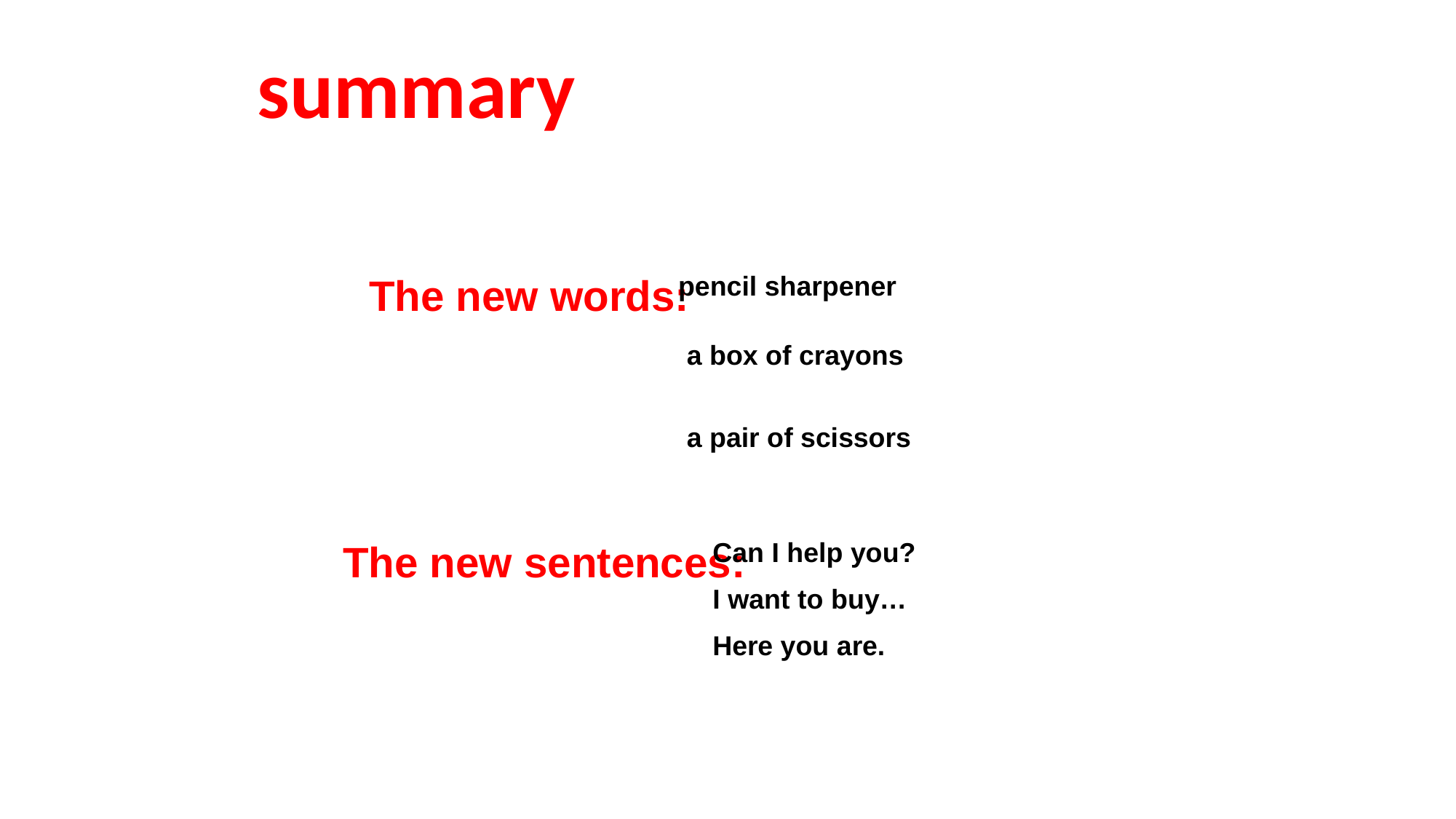

summary
The new words:
pencil sharpener
a box of crayons
a pair of scissors
The new sentences:
Can I help you?
I want to buy…
Here you are.